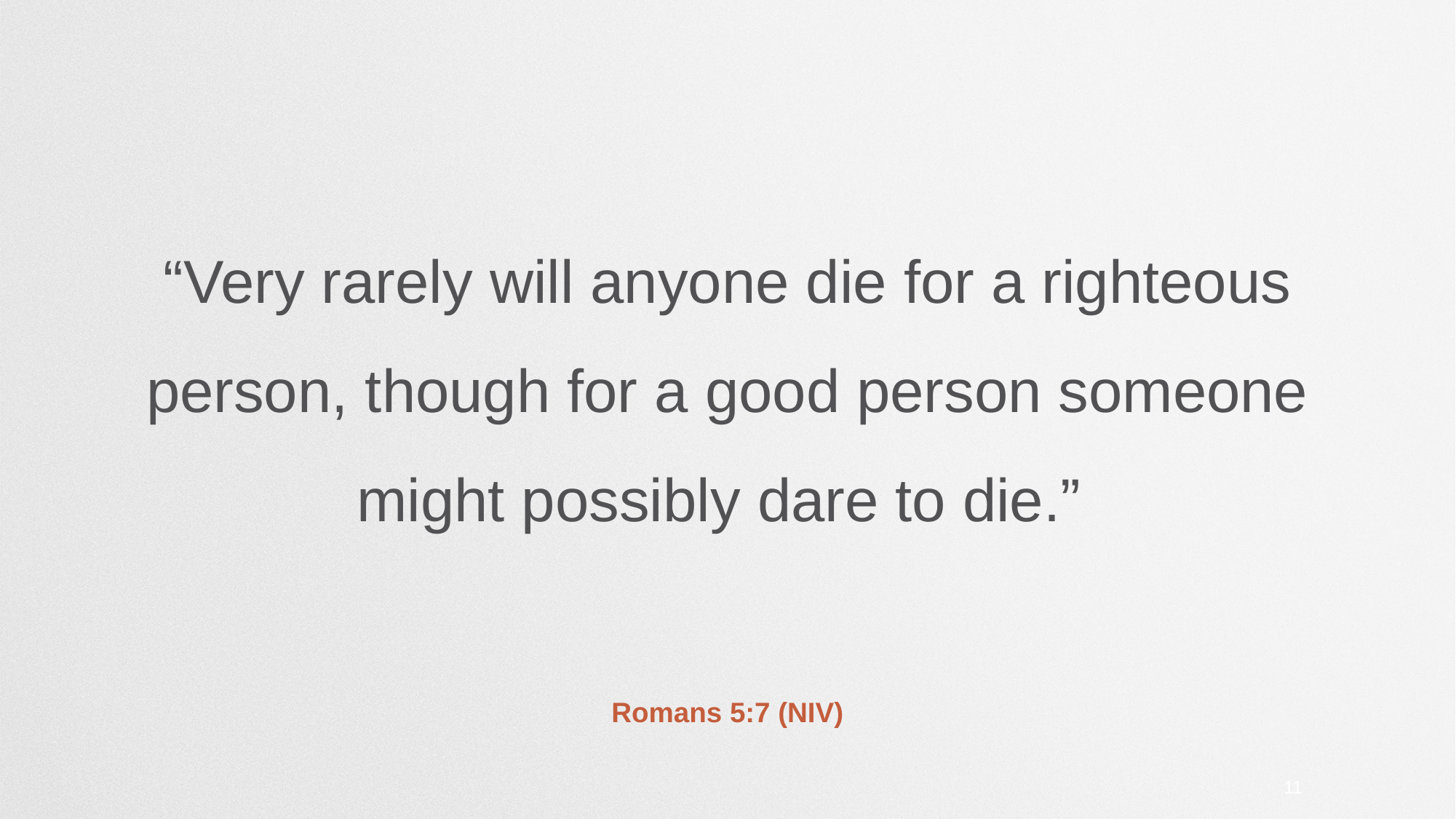

“Very rarely will anyone die for a righteous person, though for a good person someone might possibly dare to die.”
# Romans 5:7 (NIV)
11